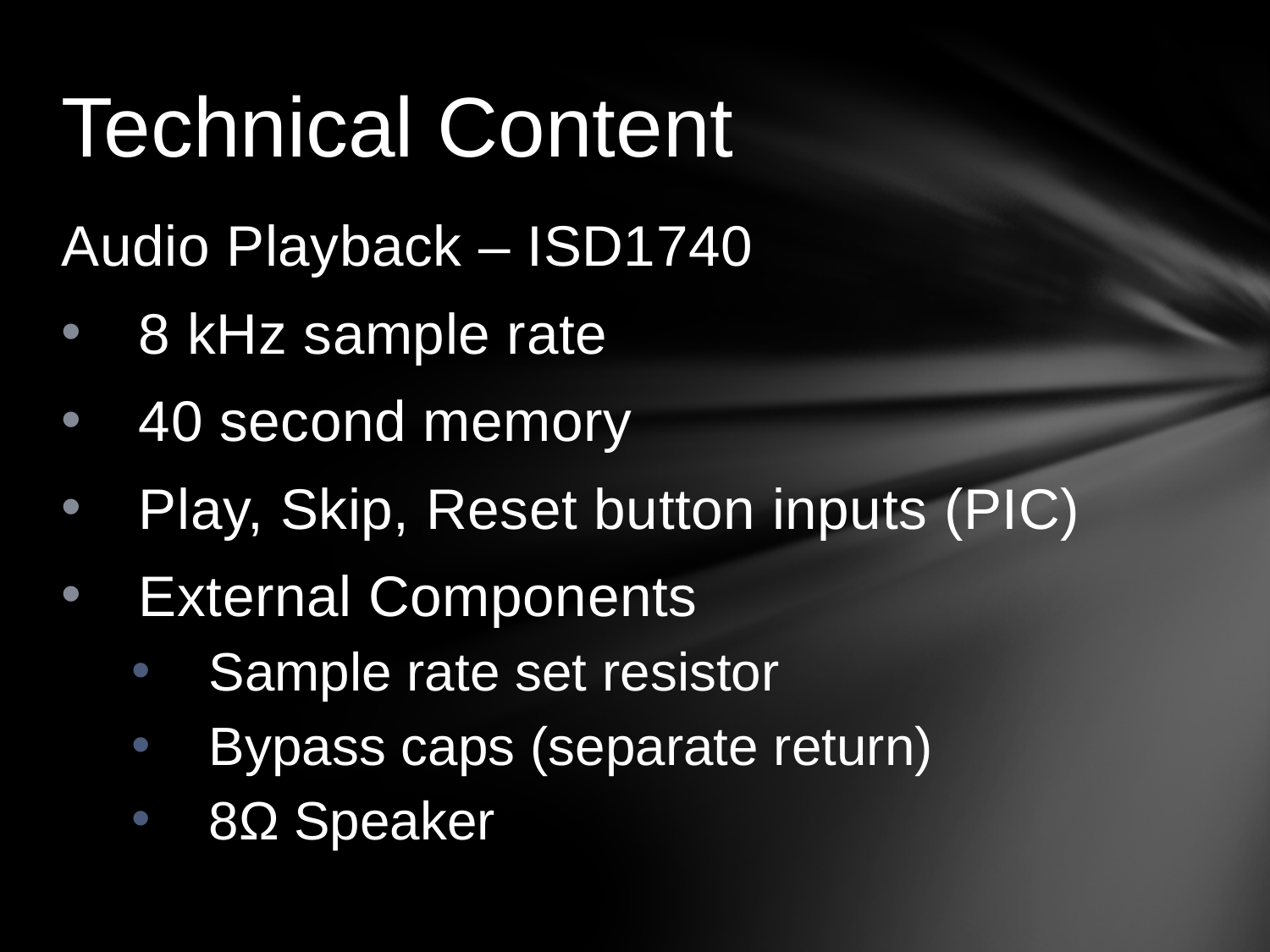

# Technical Content
Audio Playback – ISD1740
8 kHz sample rate
40 second memory
Play, Skip, Reset button inputs (PIC)
External Components
Sample rate set resistor
Bypass caps (separate return)
8Ω Speaker